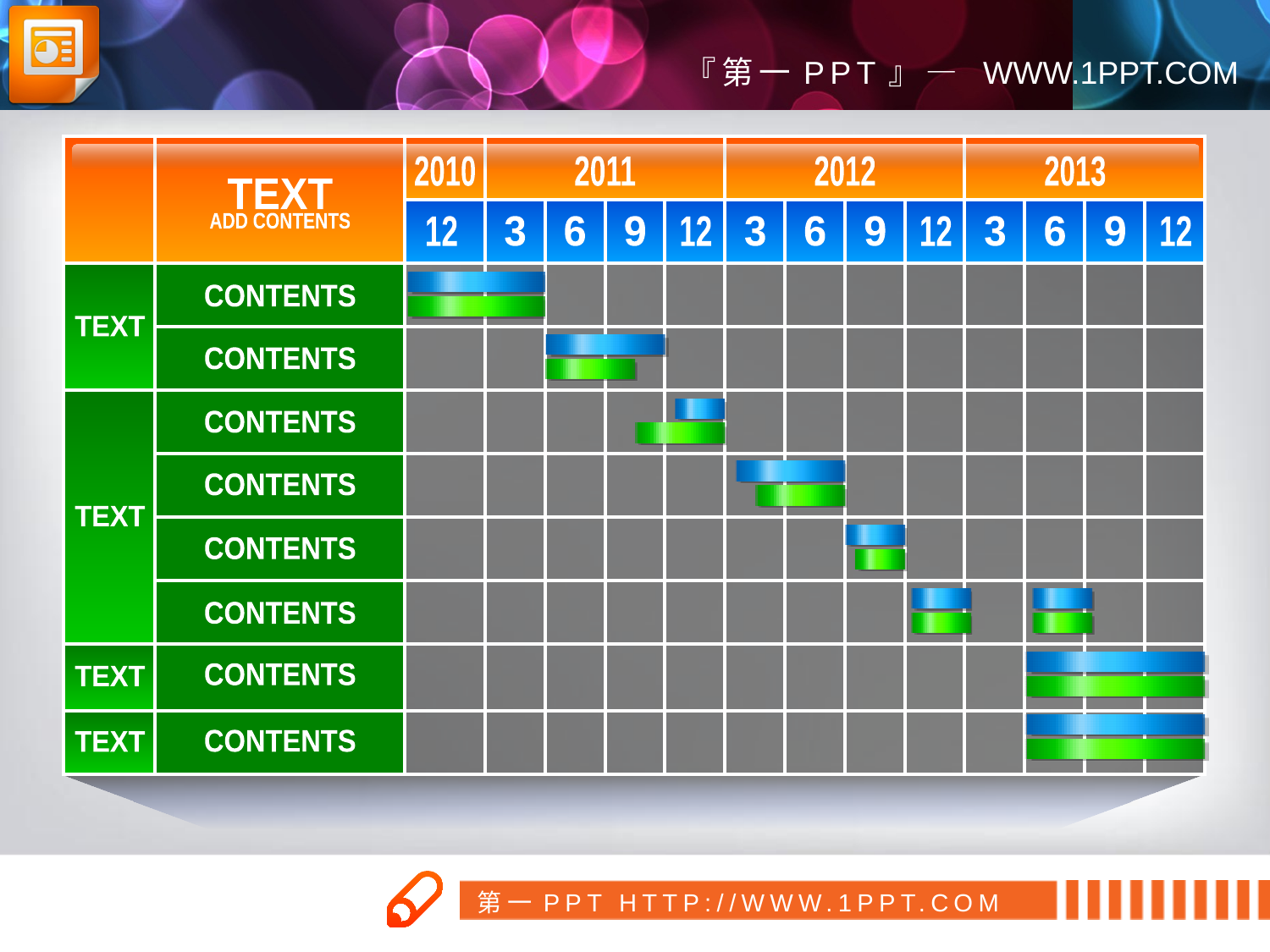

|  |  |  |  |  |  |  |  |  |  |  |  |  |  |  |
| --- | --- | --- | --- | --- | --- | --- | --- | --- | --- | --- | --- | --- | --- | --- |
|  |  |  |  |  |  |  |  |  |  |  |  |  |  |  |
|  |  |  |  |  |  |  |  |  |  |  |  |  |  |  |
|  |  |  |  |  |  |  |  |  |  |  |  |  |  |  |
|  |  |  |  |  |  |  |  |  |  |  |  |  |  |  |
|  |  |  |  |  |  |  |  |  |  |  |  |  |  |  |
|  |  |  |  |  |  |  |  |  |  |  |  |  |  |  |
|  |  |  |  |  |  |  |  |  |  |  |  |  |  |  |
|  |  |  |  |  |  |  |  |  |  |  |  |  |  |  |
|  |  |  |  |  |  |  |  |  |  |  |  |  |  |  |

2010
2011
2012
2013
TEXT
ADD CONTENTS
12
3
6
9
12
3
6
9
12
3
6
9
12

CONTENTS
TEXT
CONTENTS
CONTENTS
CONTENTS
TEXT
CONTENTS
CONTENTS
CONTENTS
TEXT
CONTENTS
TEXT